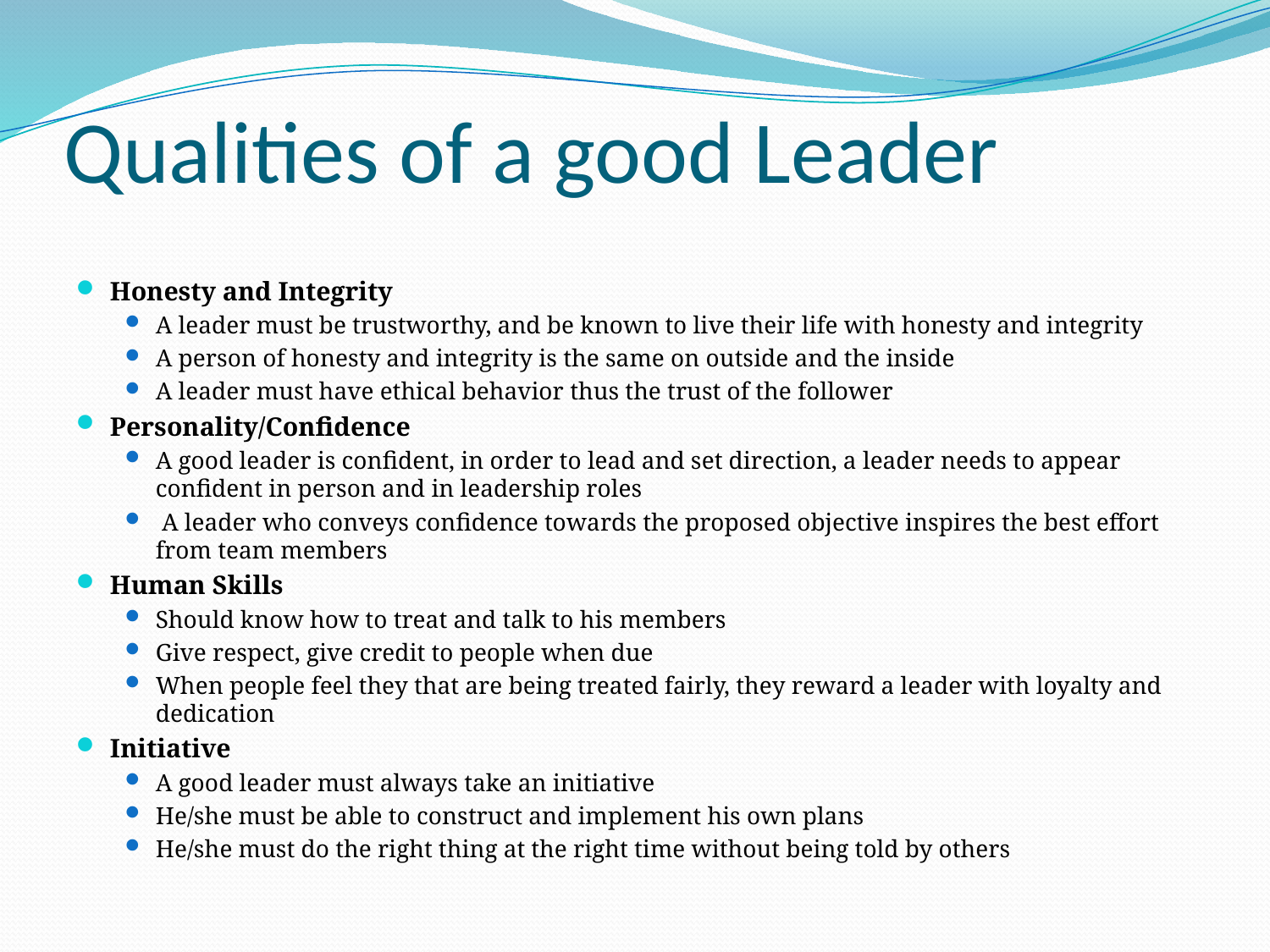

# Qualities of a good Leader
Honesty and Integrity
A leader must be trustworthy, and be known to live their life with honesty and integrity
A person of honesty and integrity is the same on outside and the inside
A leader must have ethical behavior thus the trust of the follower
Personality/Confidence
A good leader is confident, in order to lead and set direction, a leader needs to appear confident in person and in leadership roles
 A leader who conveys confidence towards the proposed objective inspires the best effort from team members
Human Skills
Should know how to treat and talk to his members
Give respect, give credit to people when due
When people feel they that are being treated fairly, they reward a leader with loyalty and dedication
Initiative
A good leader must always take an initiative
He/she must be able to construct and implement his own plans
He/she must do the right thing at the right time without being told by others